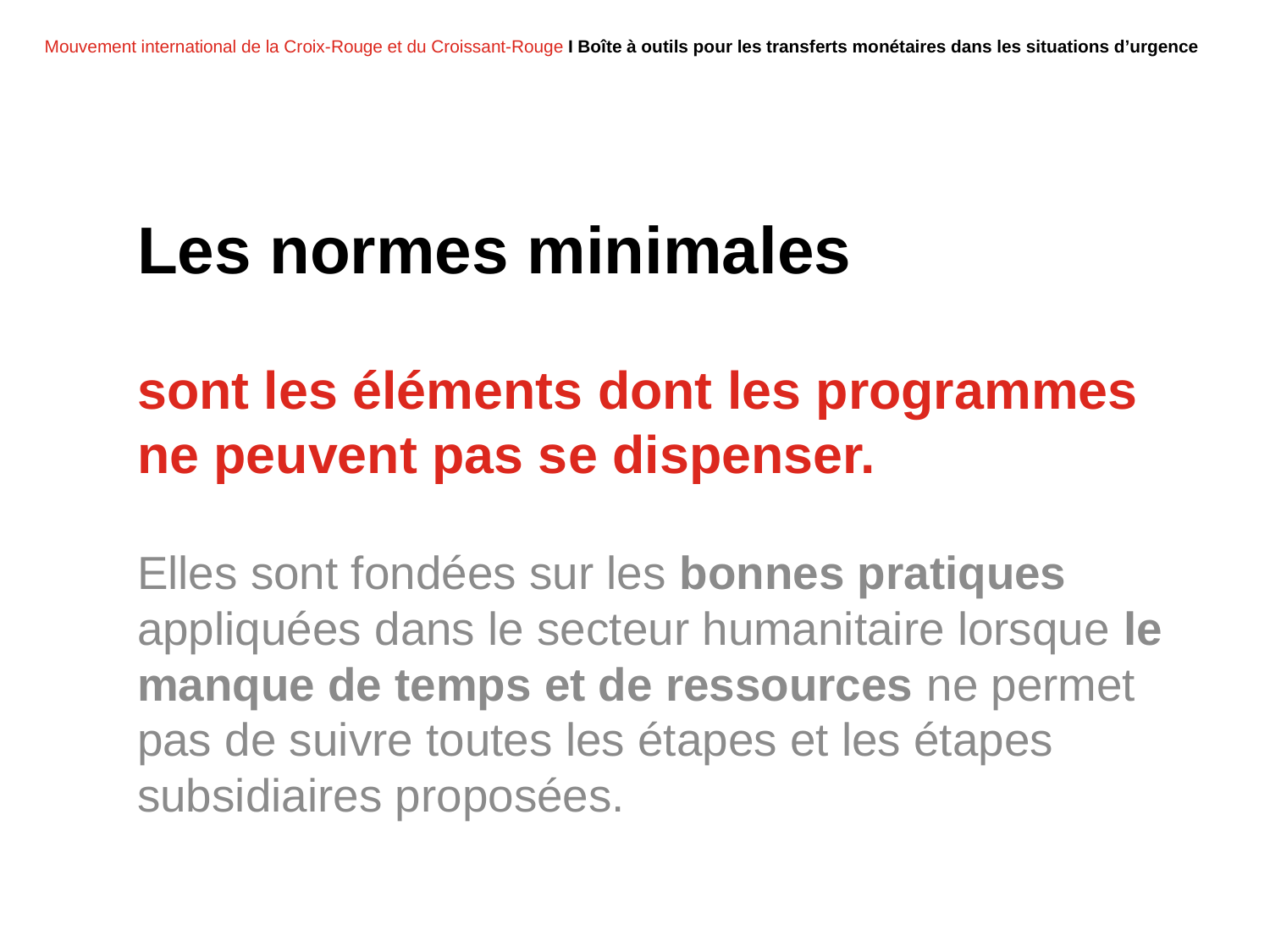

Les normes minimales
sont les éléments dont les programmes ne peuvent pas se dispenser.
Elles sont fondées sur les bonnes pratiques appliquées dans le secteur humanitaire lorsque le manque de temps et de ressources ne permet pas de suivre toutes les étapes et les étapes subsidiaires proposées.